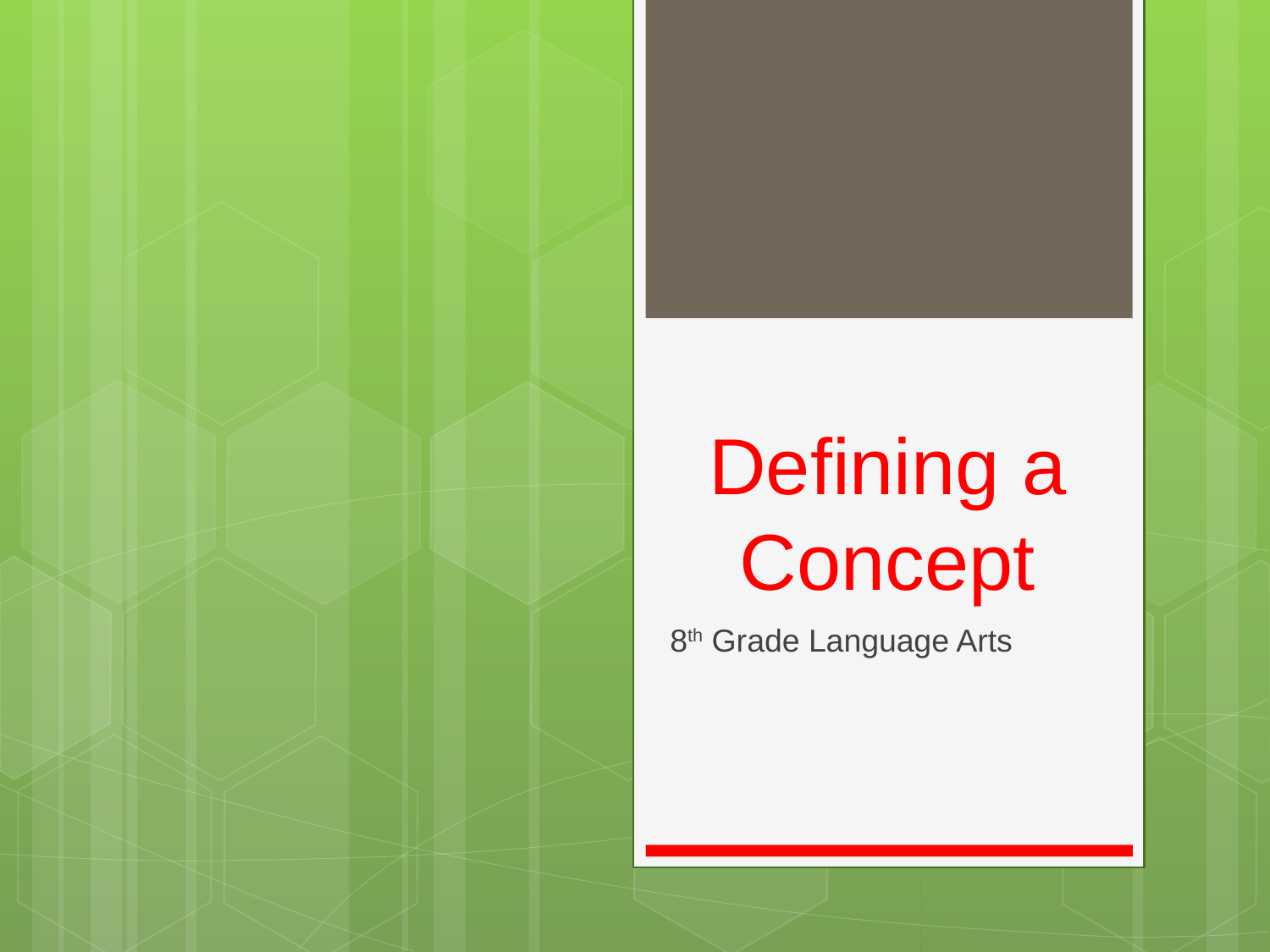

# Defining a Concept
8th Grade Language Arts